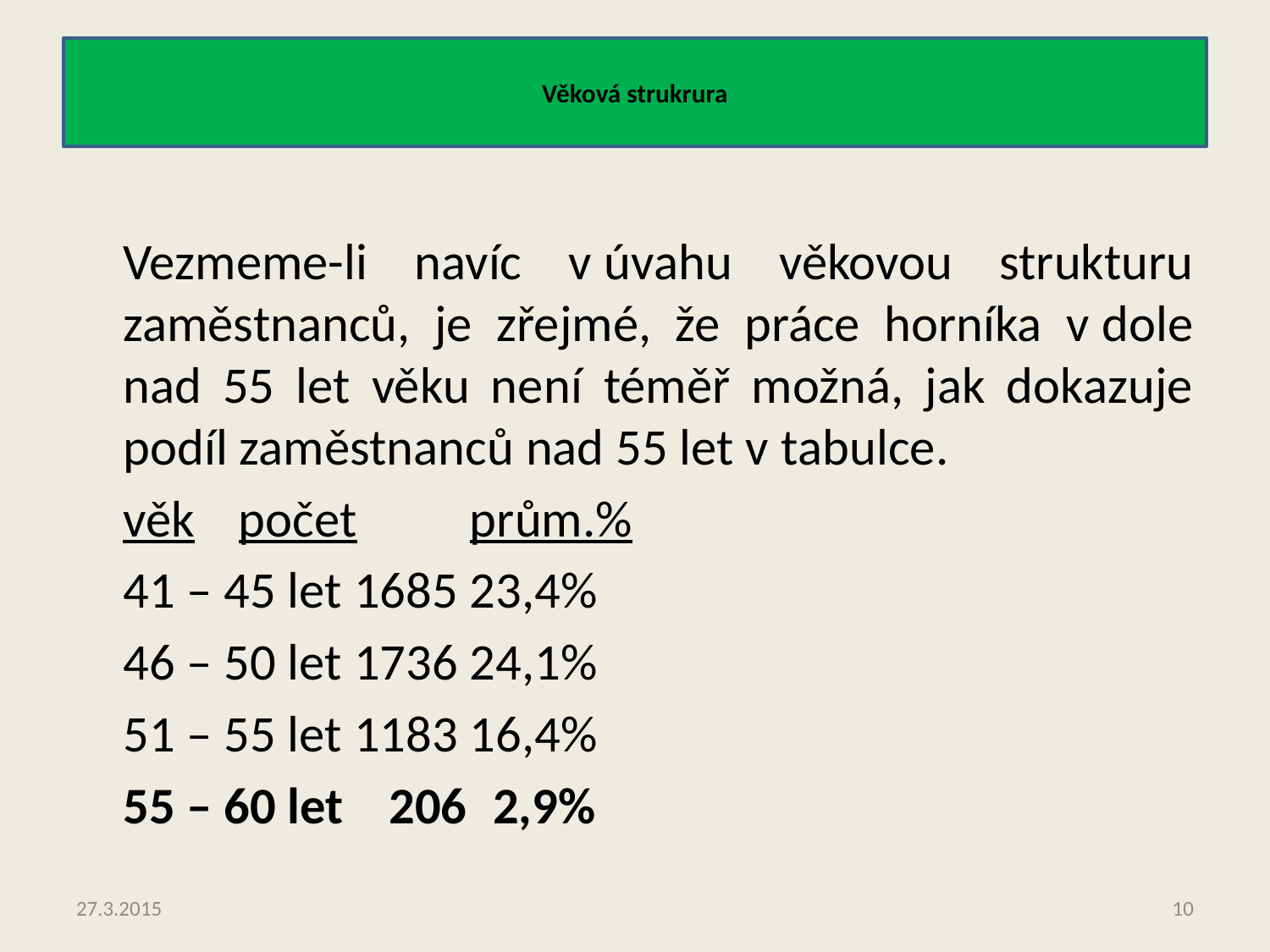

# Věková strukrura
	Vezmeme-li navíc v úvahu věkovou strukturu zaměstnanců, je zřejmé, že práce horníka v dole nad 55 let věku není téměř možná, jak dokazuje podíl zaměstnanců nad 55 let v tabulce.
 		věk			počet		prům.%
		41 – 45 let		1685		23,4%
		46 – 50 let		1736		24,1%
		51 – 55 let		1183		16,4%
		55 – 60 let		   206		  2,9%

27.3.2015
10